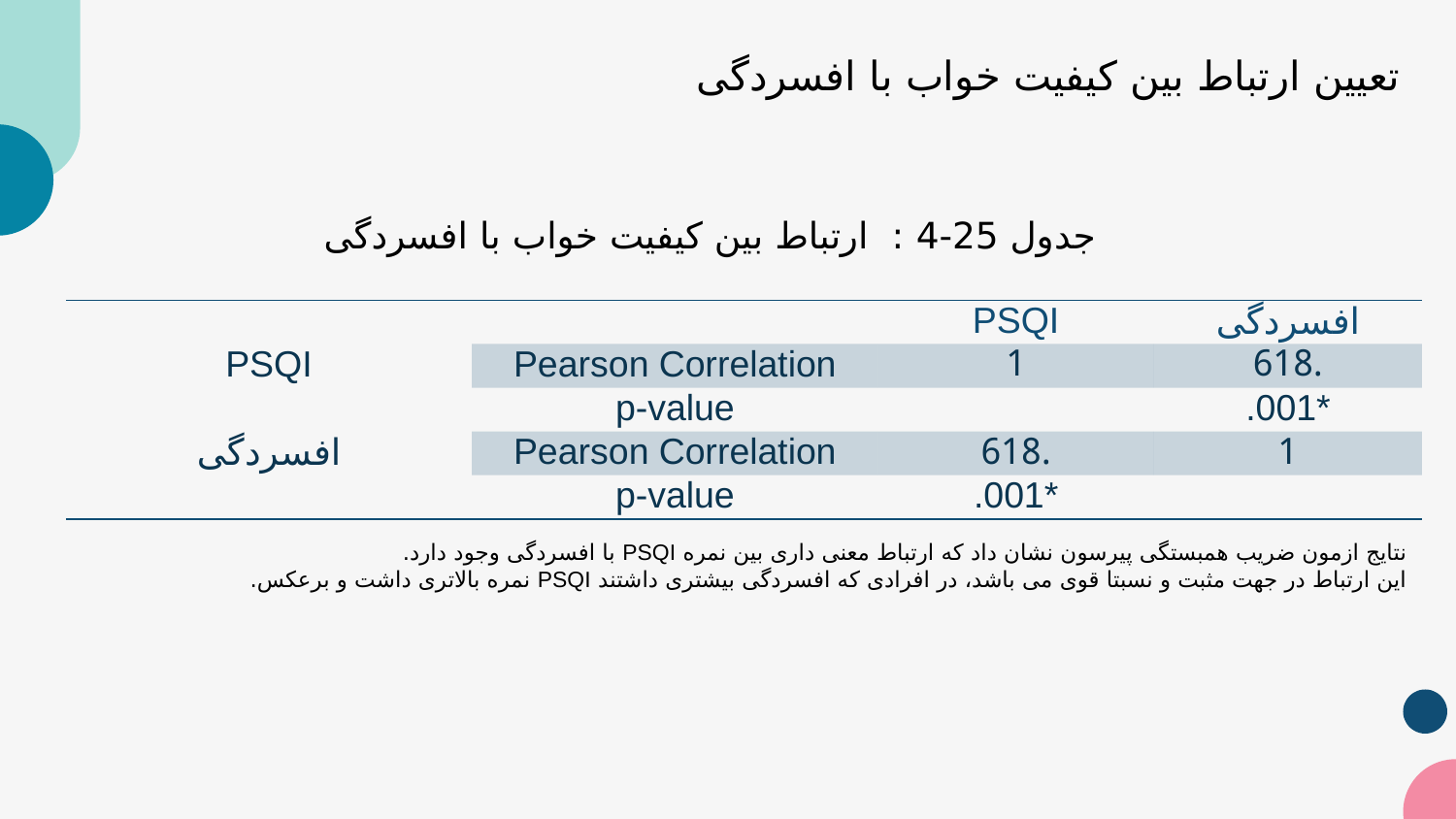

تعیین ارتباط بین کیفیت خواب با افسردگی
جدول 25-4 :  ارتباط بین کیفیت خواب با افسردگی
|  |  | PSQI | افسردگی |
| --- | --- | --- | --- |
| PSQI | Pearson Correlation | 1 | .618 |
|  | p-value |  | .001\* |
| افسردگی | Pearson Correlation | .618 | 1 |
|  | p-value | .001\* |  |
نتایج ازمون ضریب همبستگی پیرسون نشان داد که ارتباط معنی داری بین نمره PSQI با افسردگی وجود دارد.
این ارتباط در جهت مثبت و نسبتا قوی می باشد، در افرادی که افسردگی بیشتری داشتند PSQI نمره بالاتری داشت و برعکس.